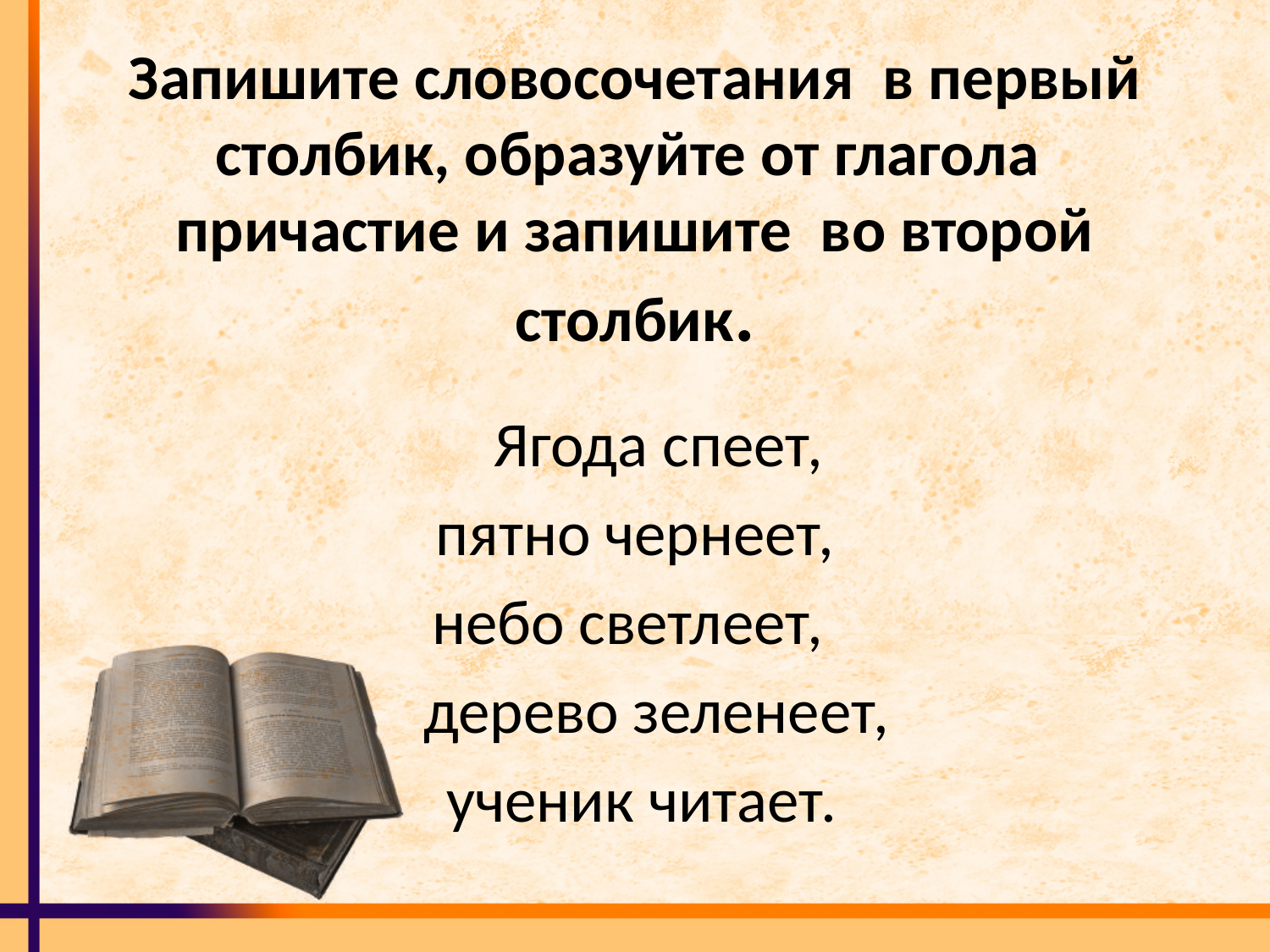

# Запишите словосочетания  в первый столбик, образуйте от глагола  причастие и запишите  во второй столбик.
	Ягода спеет,
 пятно чернеет,
небо светлеет,
   дерево зеленеет,
 ученик читает.